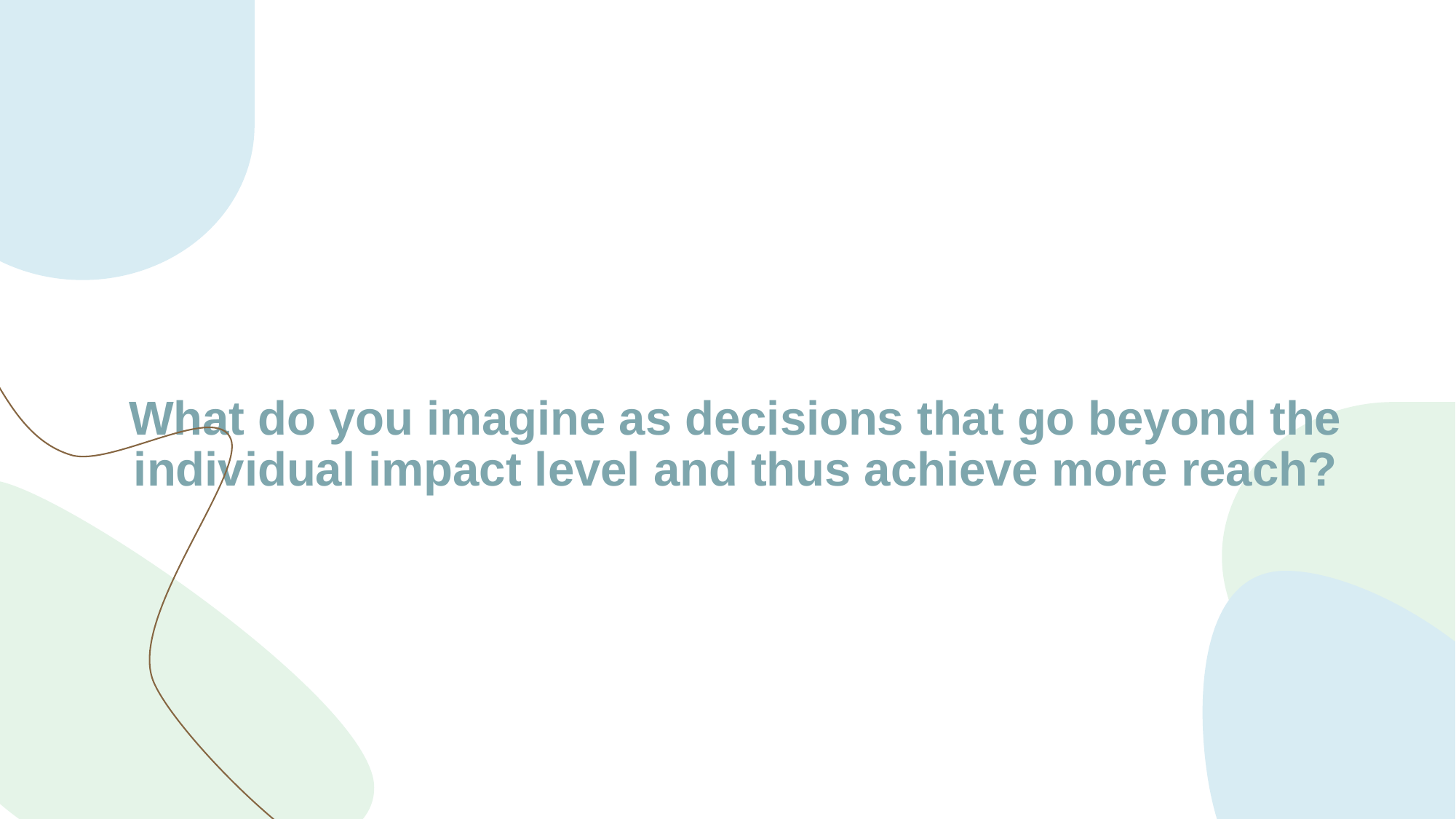

# What do you imagine as decisions that go beyond the individual impact level and thus achieve more reach?

13